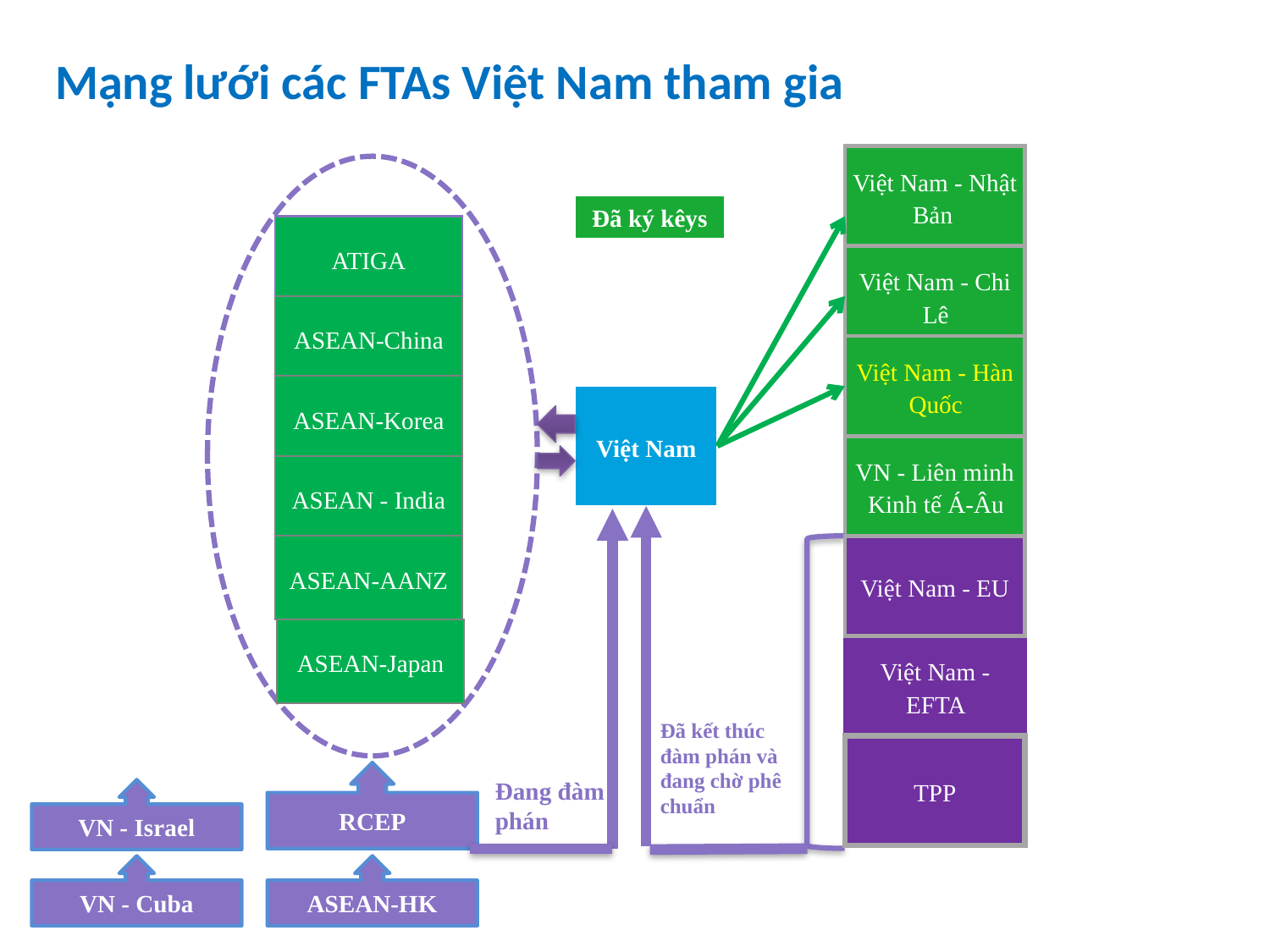

# Mạng lưới các FTAs Việt Nam tham gia
Việt Nam - Nhật Bản

Đã ký kêys
ATIGA
Việt Nam - Chi Lê
ASEAN-China
Việt Nam - Hàn Quốc
ASEAN-Korea
Việt Nam

VN - Liên minh Kinh tế Á-Âu

ASEAN - India
ASEAN-AANZ

Việt Nam - EU

ASEAN-Japan
Việt Nam - EFTA
Đã kết thúc đàm phán và đang chờ phê chuẩn
TPP
RCEP
Đang đàm phán
VN - Israel
VN - Cuba
ASEAN-HK